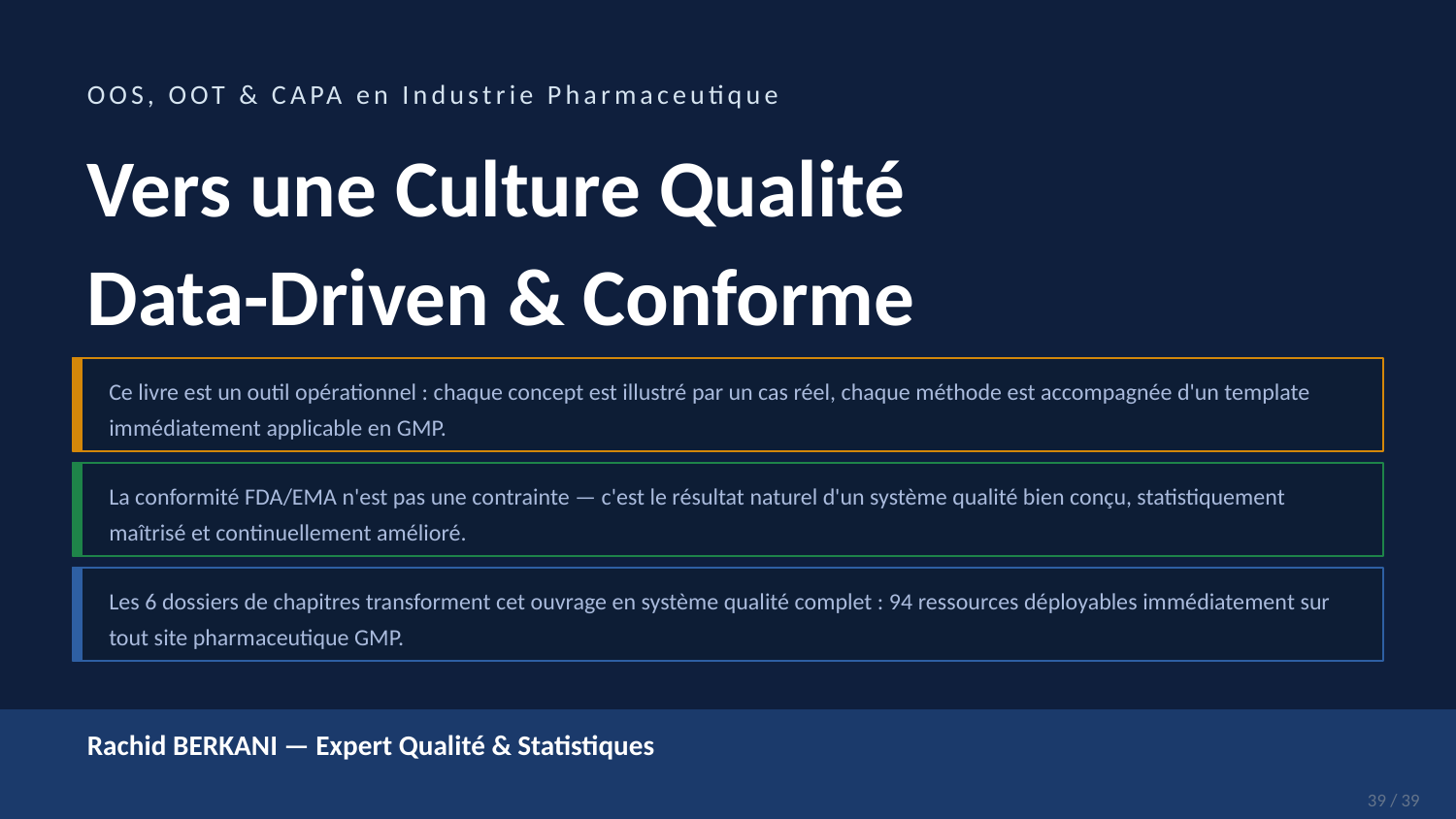

OOS, OOT & CAPA en Industrie Pharmaceutique
Vers une Culture Qualité
Data-Driven & Conforme

Ce livre est un outil opérationnel : chaque concept est illustré par un cas réel, chaque méthode est accompagnée d'un template immédiatement applicable en GMP.

La conformité FDA/EMA n'est pas une contrainte — c'est le résultat naturel d'un système qualité bien conçu, statistiquement maîtrisé et continuellement amélioré.

Les 6 dossiers de chapitres transforment cet ouvrage en système qualité complet : 94 ressources déployables immédiatement sur tout site pharmaceutique GMP.

Rachid BERKANI — Expert Qualité & Statistiques
39 / 39